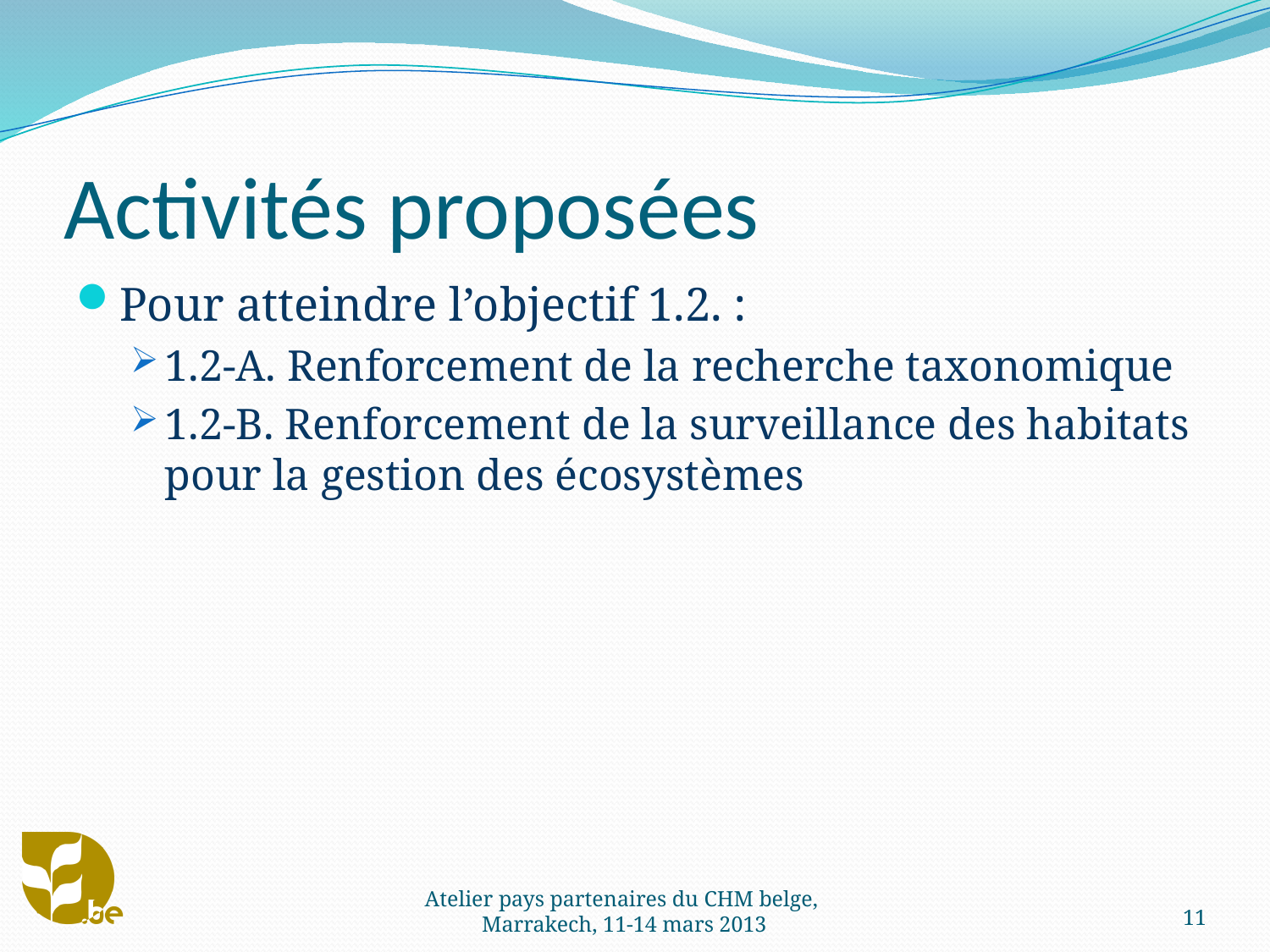

# Activités proposées
Pour atteindre l’objectif 1.2. :
1.2-A. Renforcement de la recherche taxonomique
1.2-B. Renforcement de la surveillance des habitats pour la gestion des écosystèmes

11